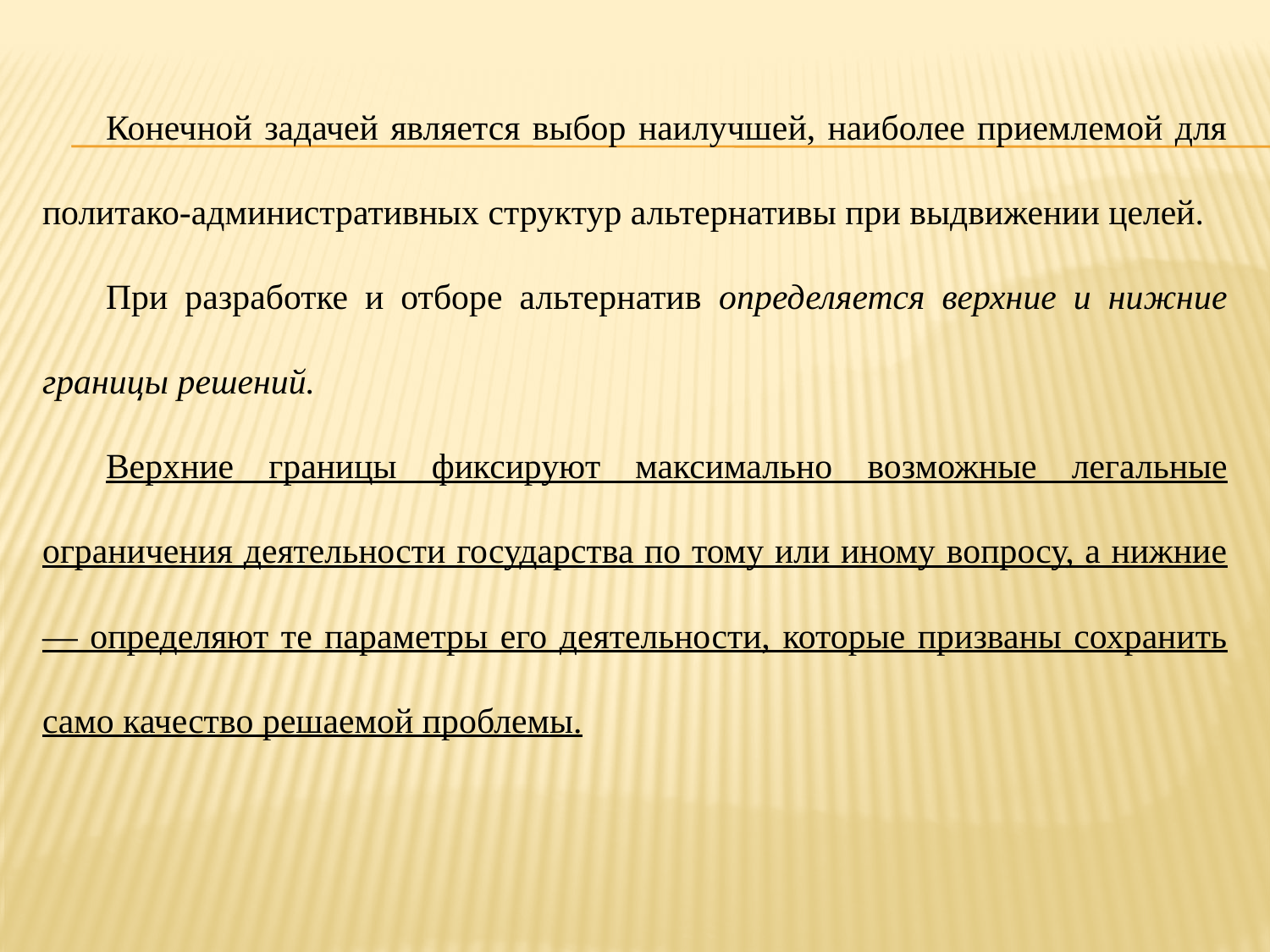

Конечной задачей является выбор наилучшей, наиболее приемлемой для политако-административных структур альтернативы при выдвижении целей.
При разработке и отборе альтернатив определяется верхние и нижние границы решений.
Верхние границы фиксируют максимально возможные легальные ограничения деятельности государства по тому или иному вопросу, а нижние — определяют те параметры его деятельности, которые призваны сохранить само качество решаемой проблемы.